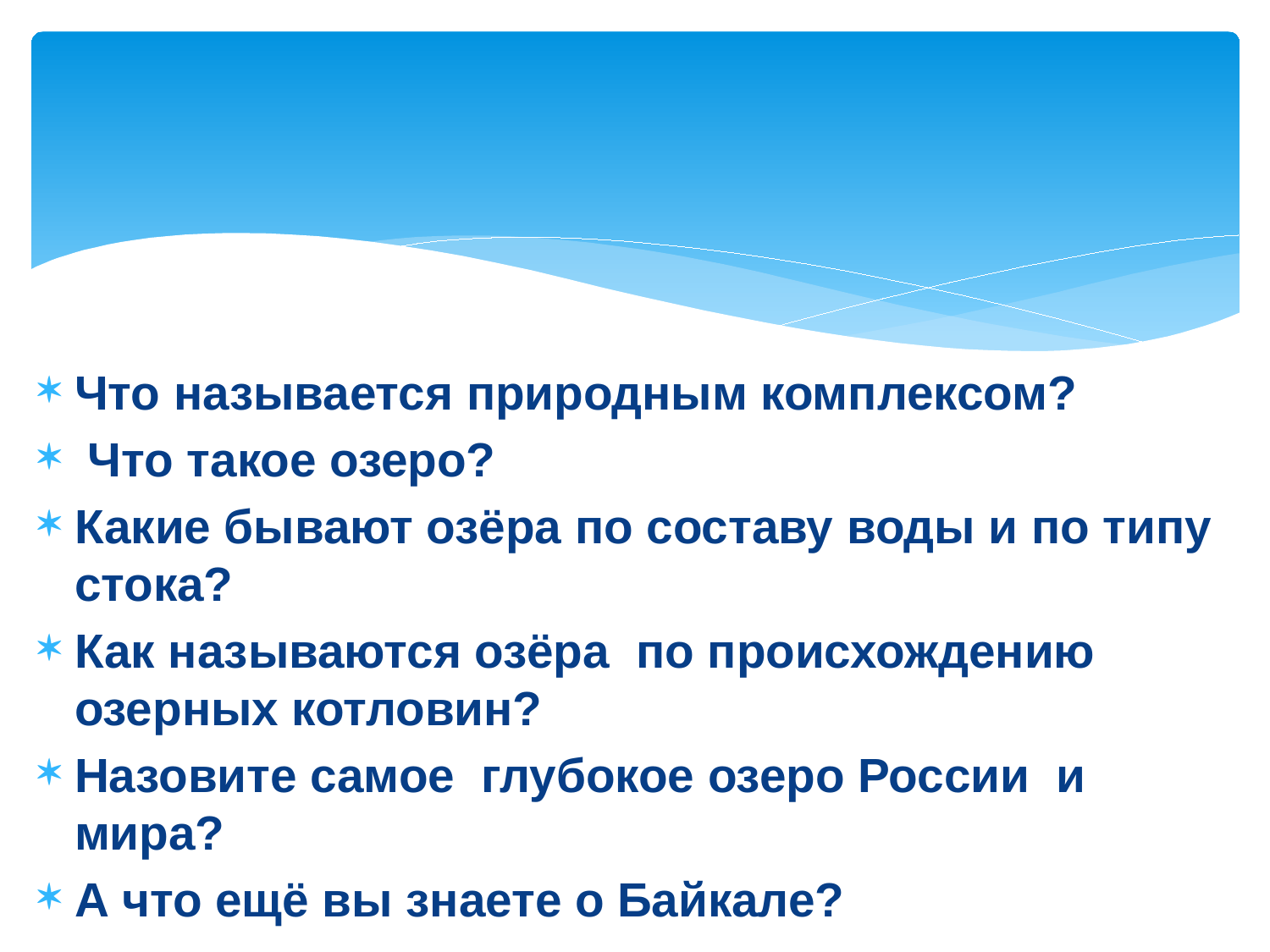

#
Что называется природным комплексом?
 Что такое озеро?
Какие бывают озёра по составу воды и по типу стока?
Как называются озёра  по происхождению озерных котловин?
Назовите самое  глубокое озеро России  и мира?
А что ещё вы знаете о Байкале?